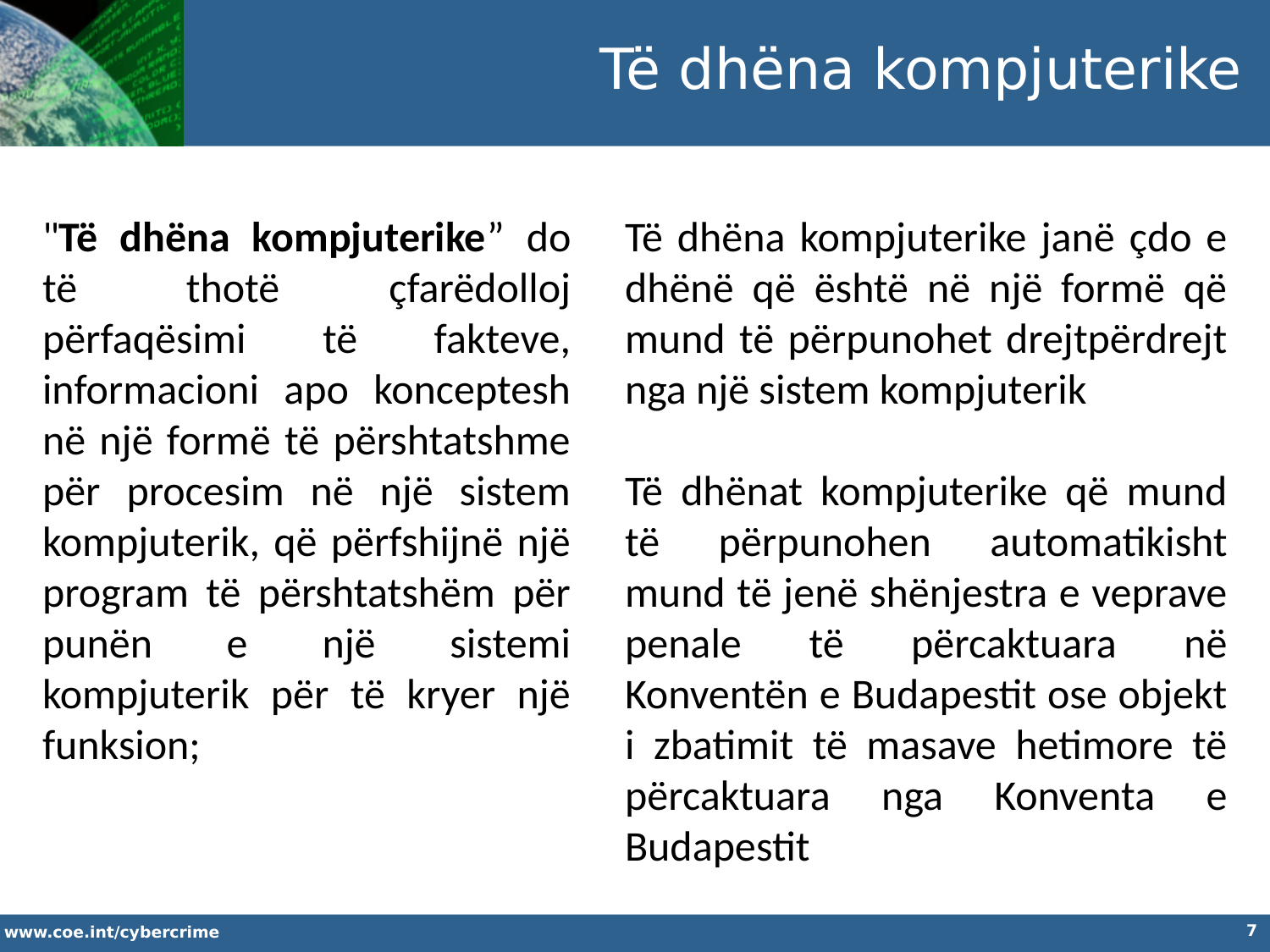

Të dhëna kompjuterike
Të dhëna kompjuterike janë çdo e dhënë që është në një formë që mund të përpunohet drejtpërdrejt nga një sistem kompjuterik

Të dhënat kompjuterike që mund të përpunohen automatikisht mund të jenë shënjestra e veprave penale të përcaktuara në Konventën e Budapestit ose objekt i zbatimit të masave hetimore të përcaktuara nga Konventa e Budapestit
"Të dhëna kompjuterike” do të thotë çfarëdolloj përfaqësimi të fakteve, informacioni apo konceptesh në një formë të përshtatshme për procesim në një sistem kompjuterik, që përfshijnë një program të përshtatshëm për punën e një sistemi kompjuterik për të kryer një funksion;